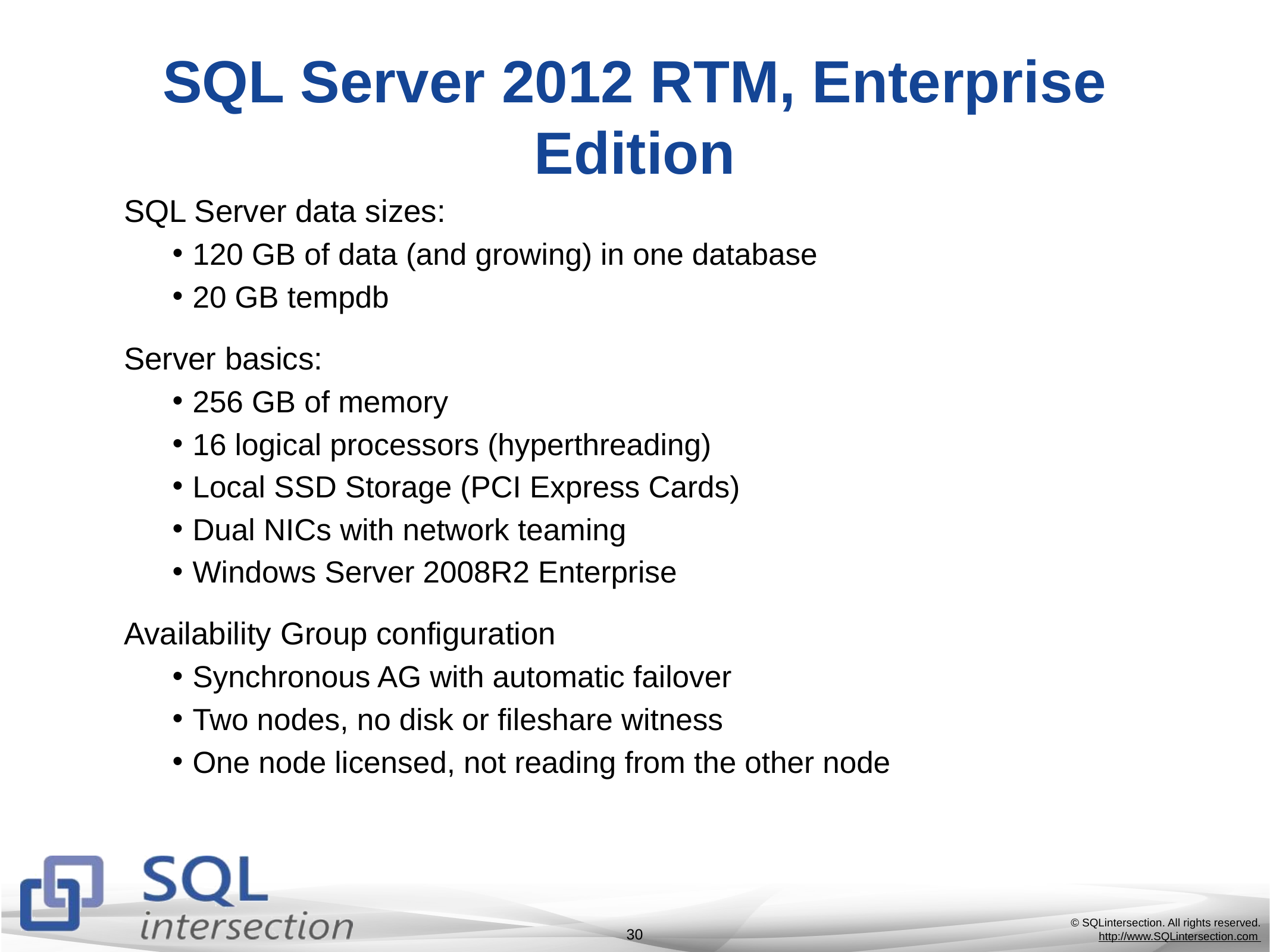

# SQL Server 2012 RTM, Enterprise Edition
SQL Server data sizes:
120 GB of data (and growing) in one database
20 GB tempdb
Server basics:
256 GB of memory
16 logical processors (hyperthreading)
Local SSD Storage (PCI Express Cards)
Dual NICs with network teaming
Windows Server 2008R2 Enterprise
Availability Group configuration
Synchronous AG with automatic failover
Two nodes, no disk or fileshare witness
One node licensed, not reading from the other node